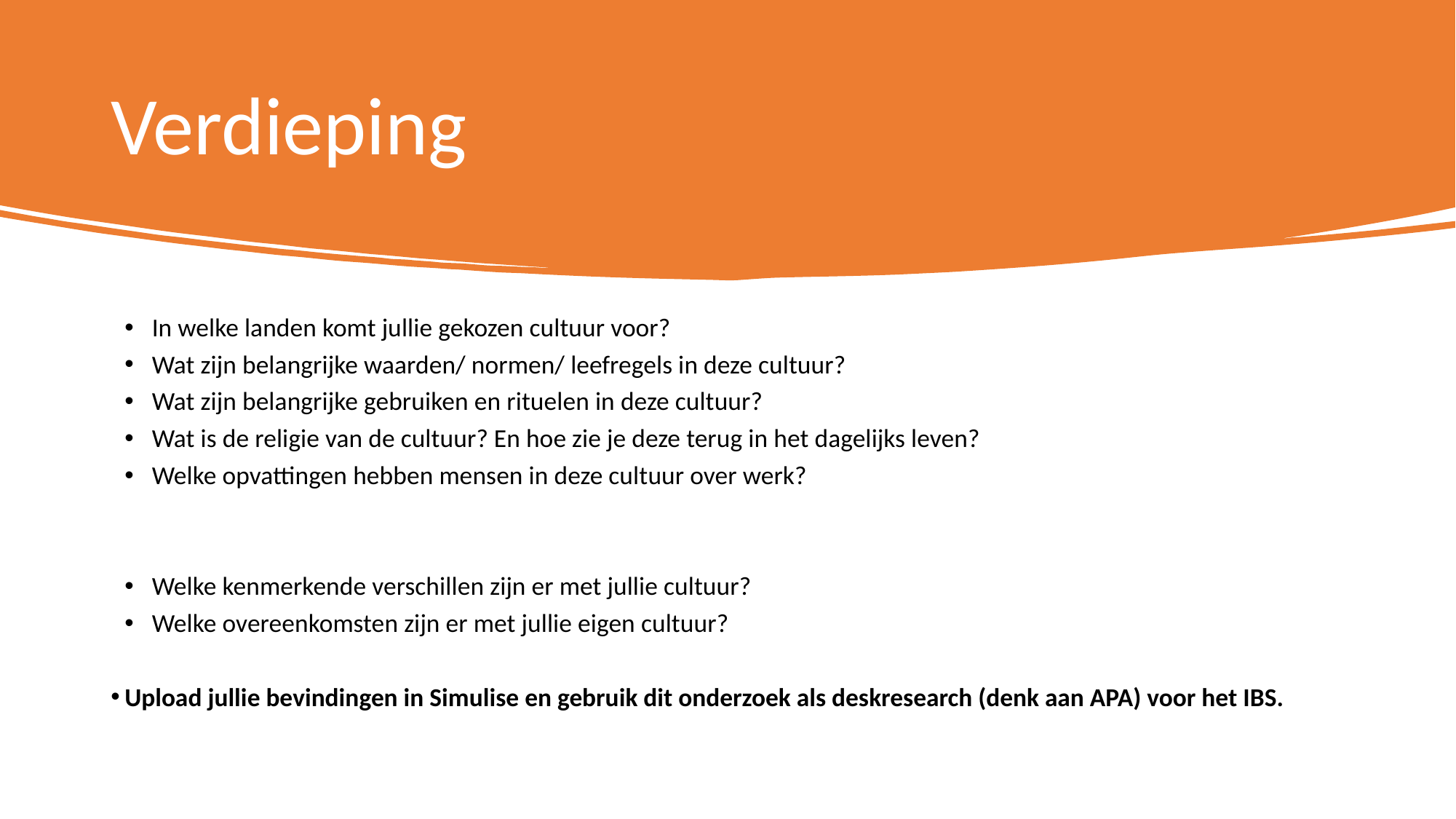

# Verdieping
In welke landen komt jullie gekozen cultuur voor?
Wat zijn belangrijke waarden/ normen/ leefregels in deze cultuur?
Wat zijn belangrijke gebruiken en rituelen in deze cultuur?
Wat is de religie van de cultuur? En hoe zie je deze terug in het dagelijks leven?
Welke opvattingen hebben mensen in deze cultuur over werk?

Welke kenmerkende verschillen zijn er met jullie cultuur?
Welke overeenkomsten zijn er met jullie eigen cultuur?

Upload jullie bevindingen in Simulise en gebruik dit onderzoek als deskresearch (denk aan APA) voor het IBS.